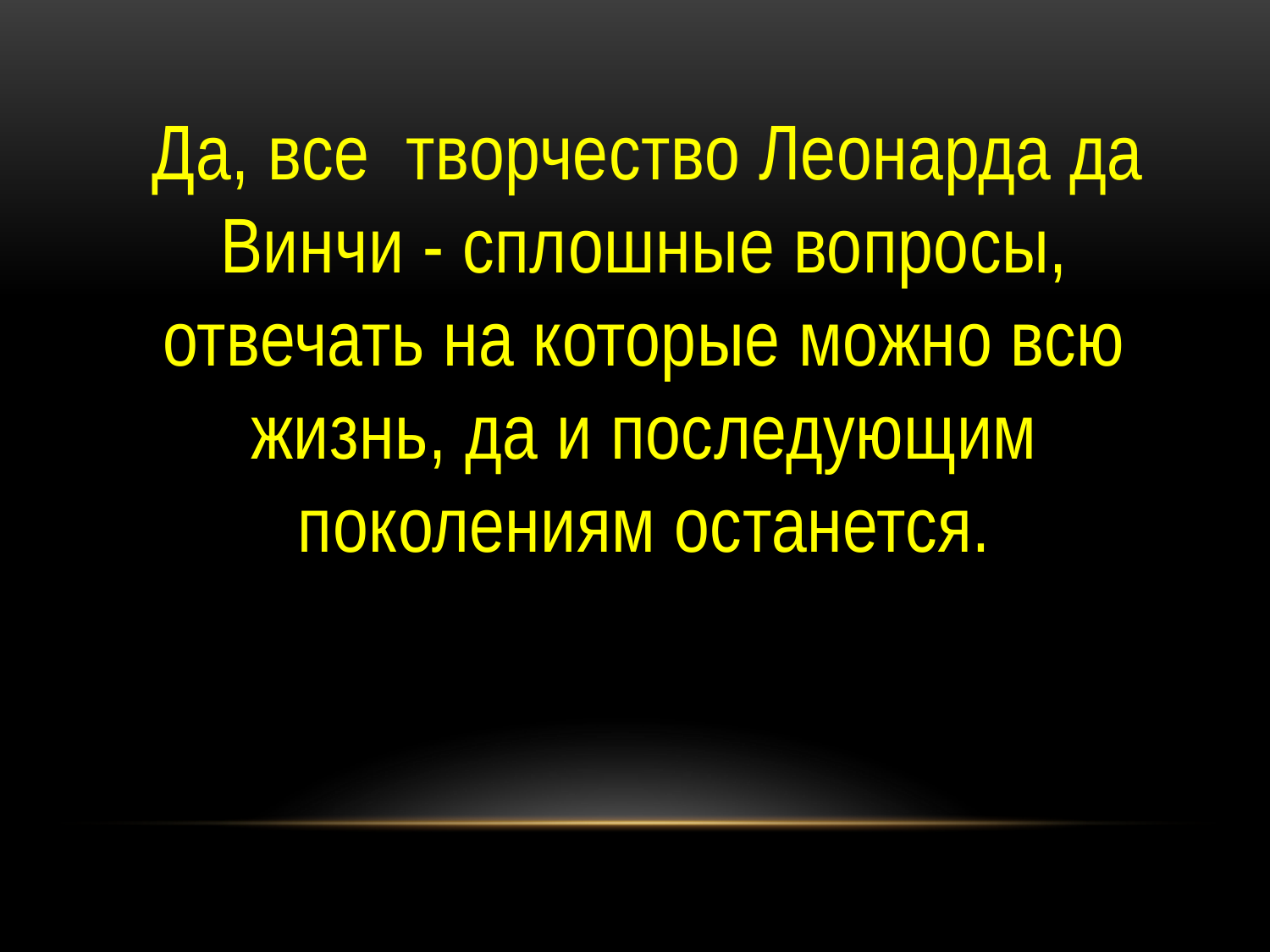

Да, все  творчество Леонарда да Винчи - сплошные вопросы, отвечать на которые можно всю жизнь, да и последующим поколениям останется.